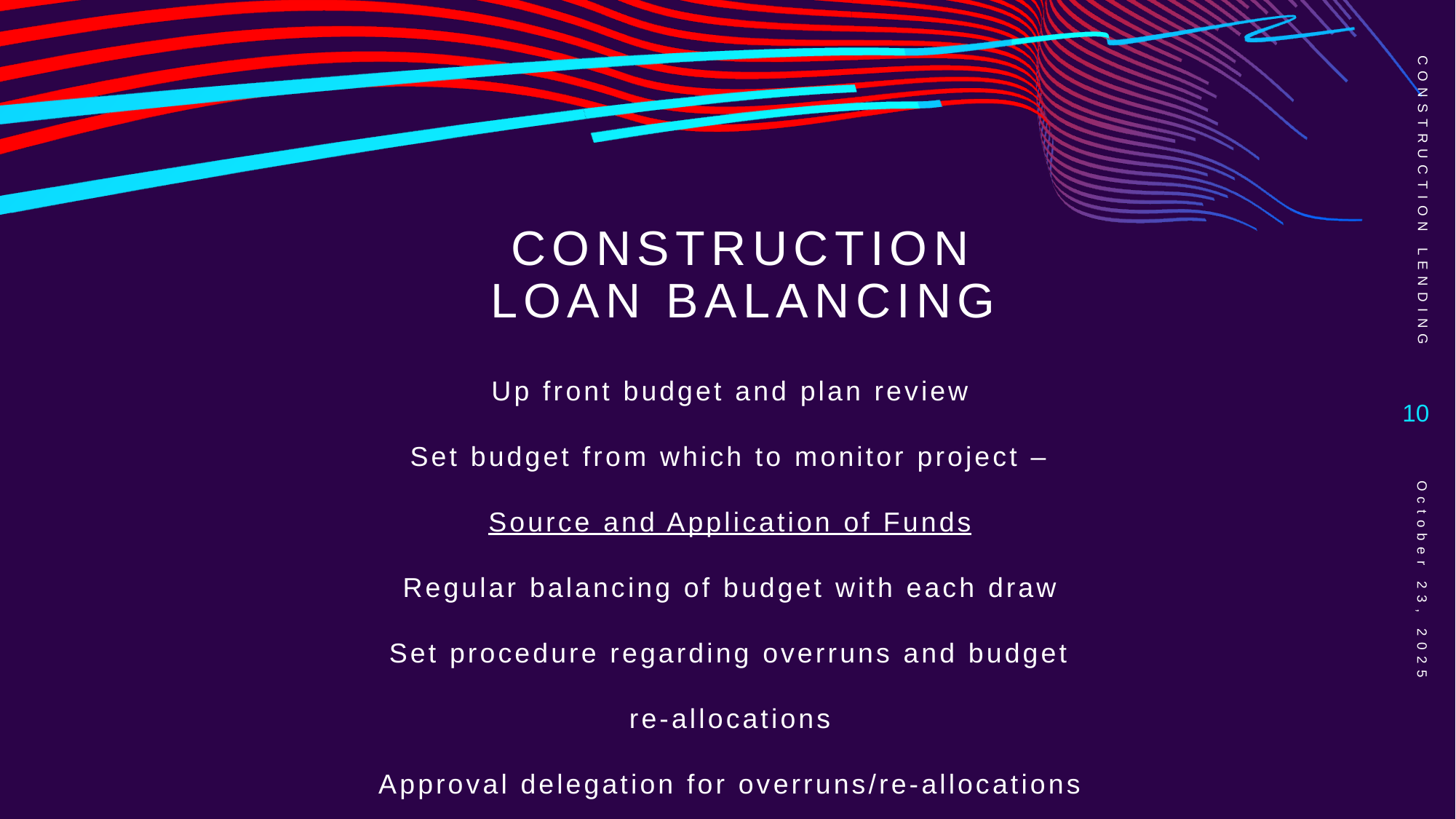

Construction Lending
# Construction loan balancing
Up front budget and plan review
Set budget from which to monitor project – Source and Application of Funds
Regular balancing of budget with each draw
Set procedure regarding overruns and budget re-allocations
Approval delegation for overruns/re-allocations

10
October 23, 2025